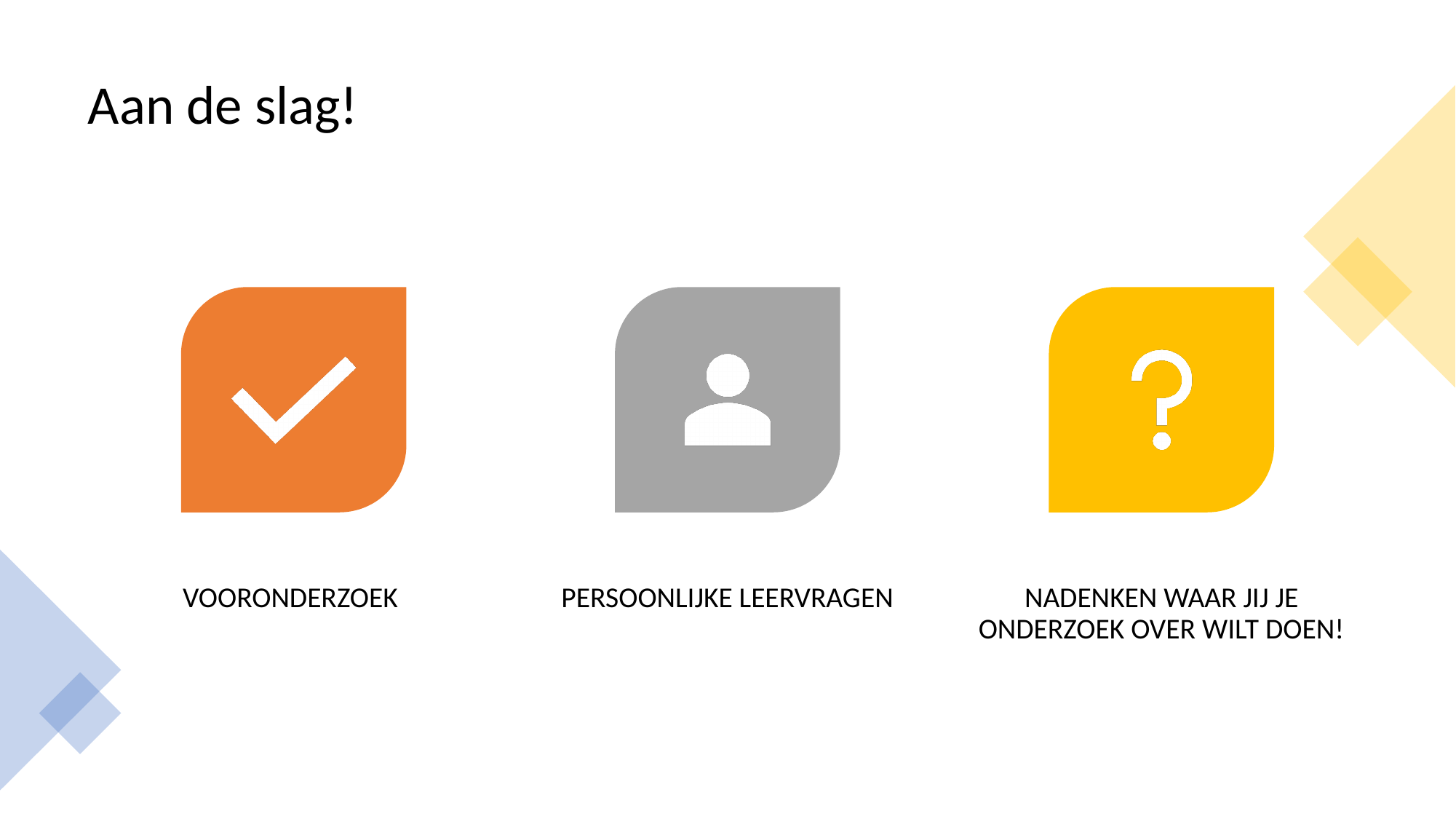

# Aan de slag!

Vooronderzoek
Persoonlijke leervragen
Nadenken waar jij je onderzoek over wilt doen!